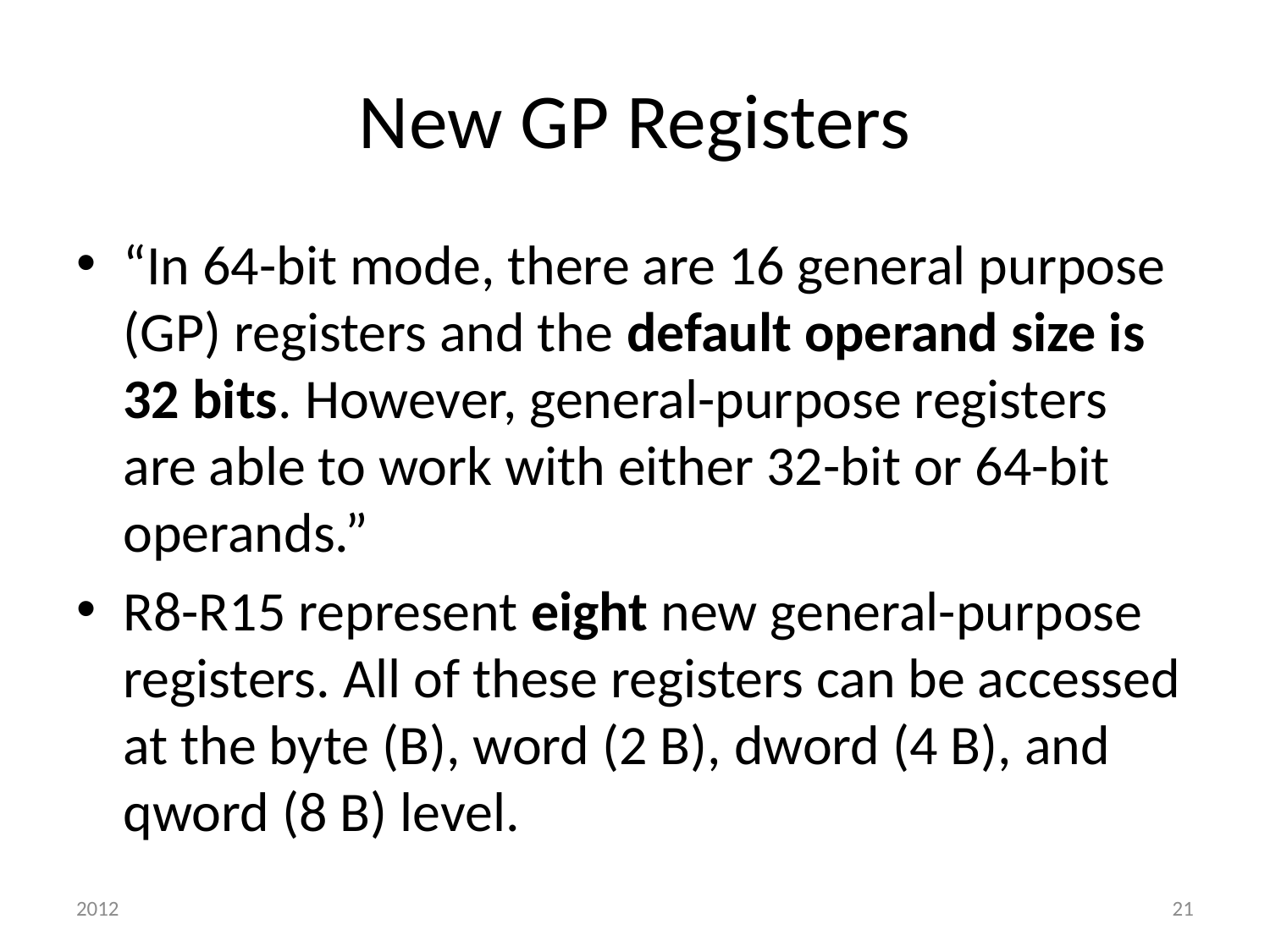

# New GP Registers
“In 64-bit mode, there are 16 general purpose (GP) registers and the default operand size is 32 bits. However, general-purpose registers are able to work with either 32-bit or 64-bit operands.”
R8-R15 represent eight new general-purpose registers. All of these registers can be accessed at the byte (B), word (2 B), dword (4 B), and qword (8 B) level.
2012

21